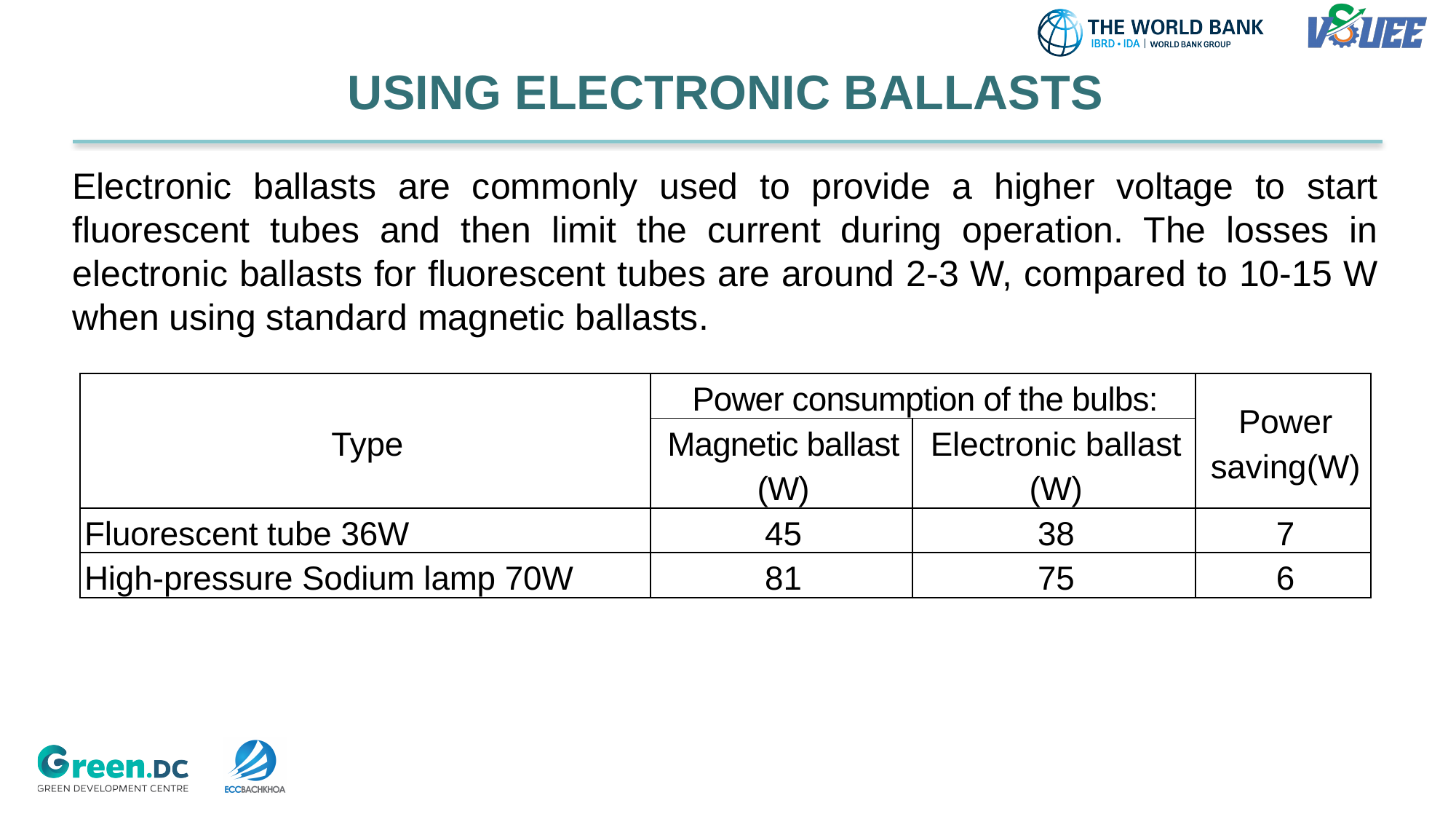

# USING ELECTRONIC BALLASTS
Electronic ballasts are commonly used to provide a higher voltage to start fluorescent tubes and then limit the current during operation. The losses in electronic ballasts for fluorescent tubes are around 2-3 W, compared to 10-15 W when using standard magnetic ballasts.
| Type | Power consumption of the bulbs: |  | Power saving(W) |
| --- | --- | --- | --- |
|  | Magnetic ballast (W) | Electronic ballast (W) |  |
| Fluorescent tube 36W | 45 | 38 | 7 |
| High-pressure Sodium lamp 70W | 81 | 75 | 6 |